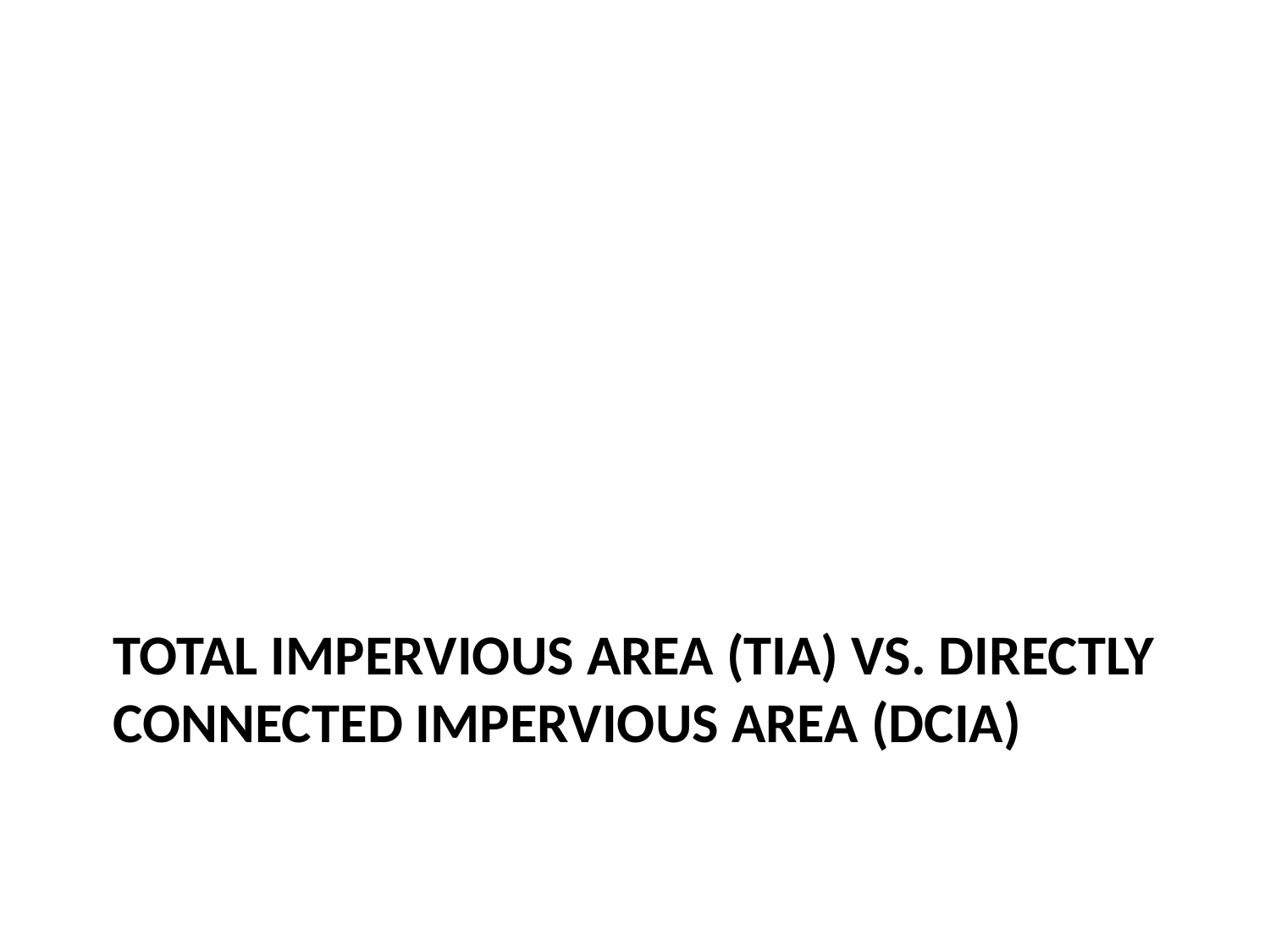

# Total Impervious Area (TIA) vs. Directly Connected Impervious Area (DCIA)